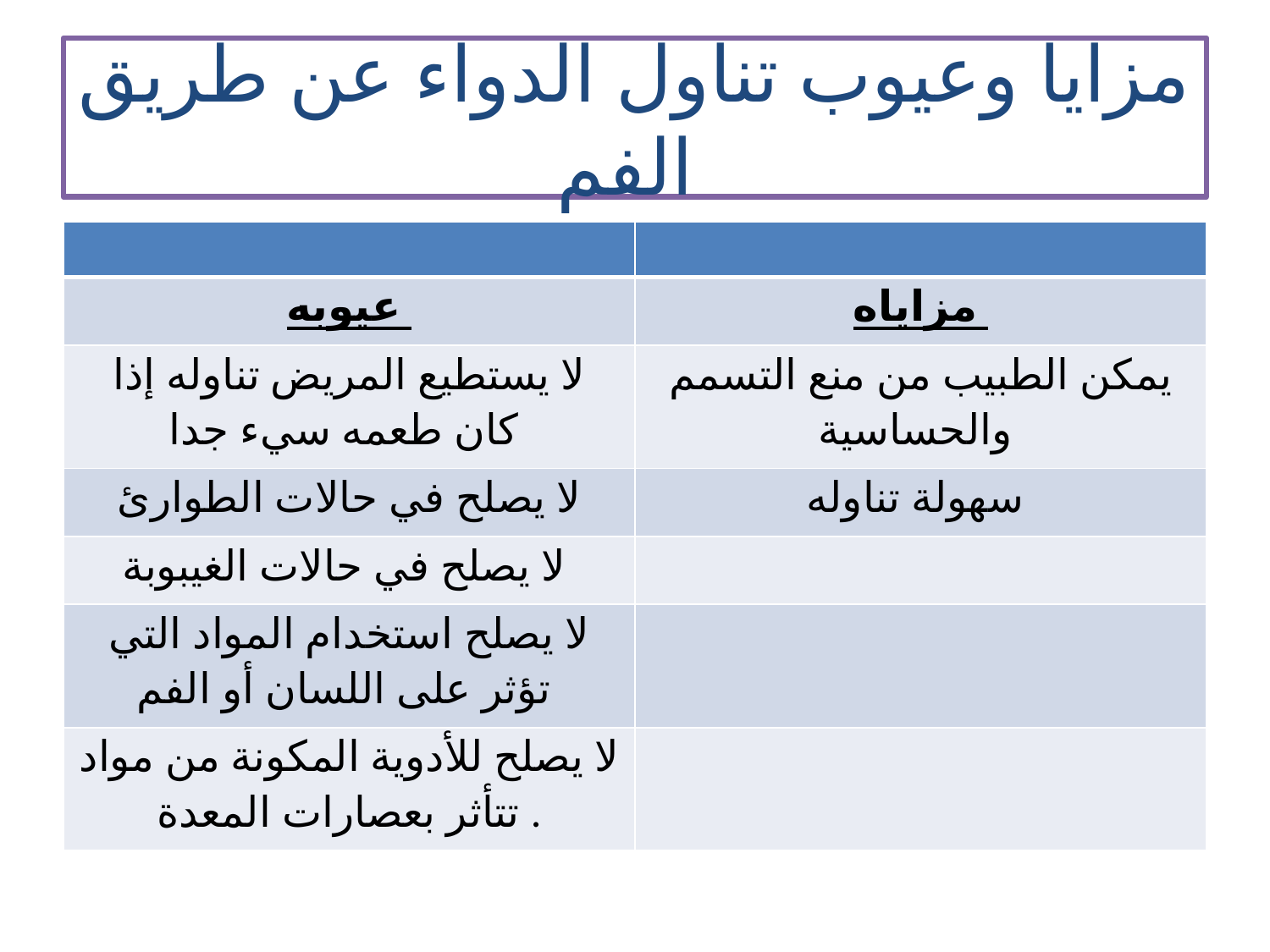

# مزايا وعيوب تناول الدواء عن طريق الفم
|  |  |
| --- | --- |
| عيوبه | مزاياه |
| لا يستطيع المريض تناوله إذا كان طعمه سيء جدا | يمكن الطبيب من منع التسمم والحساسية |
| لا يصلح في حالات الطوارئ | سهولة تناوله |
| لا يصلح في حالات الغيبوبة |  |
| لا يصلح استخدام المواد التي تؤثر على اللسان أو الفم |  |
| لا يصلح للأدوية المكونة من مواد تتأثر بعصارات المعدة . |  |